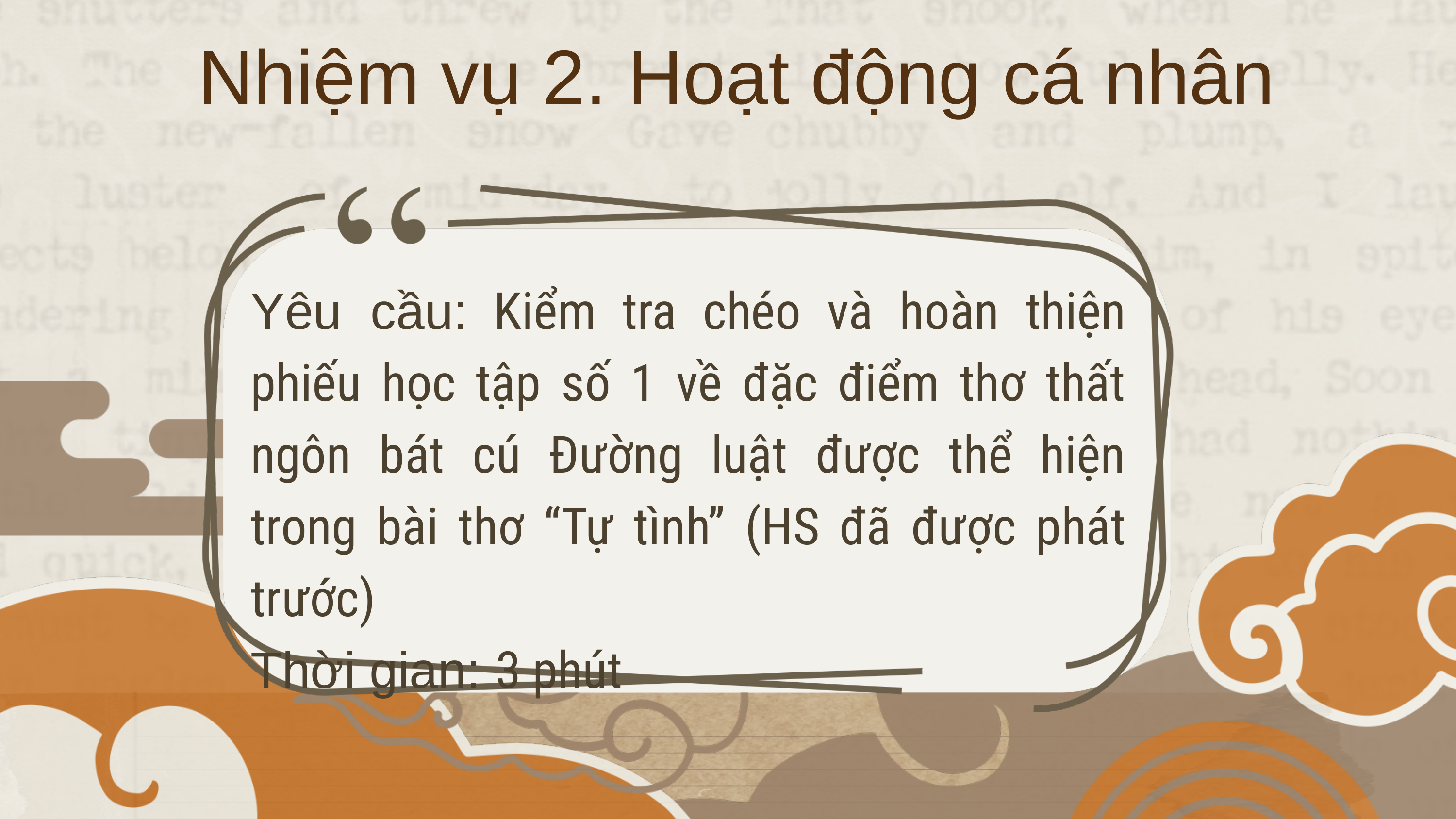

Nhiệm vụ 2. Hoạt động cá nhân

Yêu cầu: Kiểm tra chéo và hoàn thiện phiếu học tập số 1 về đặc điểm thơ thất ngôn bát cú Đường luật được thể hiện trong bài thơ “Tự tình” (HS đã được phát trước)
Thời gian: 3 phút